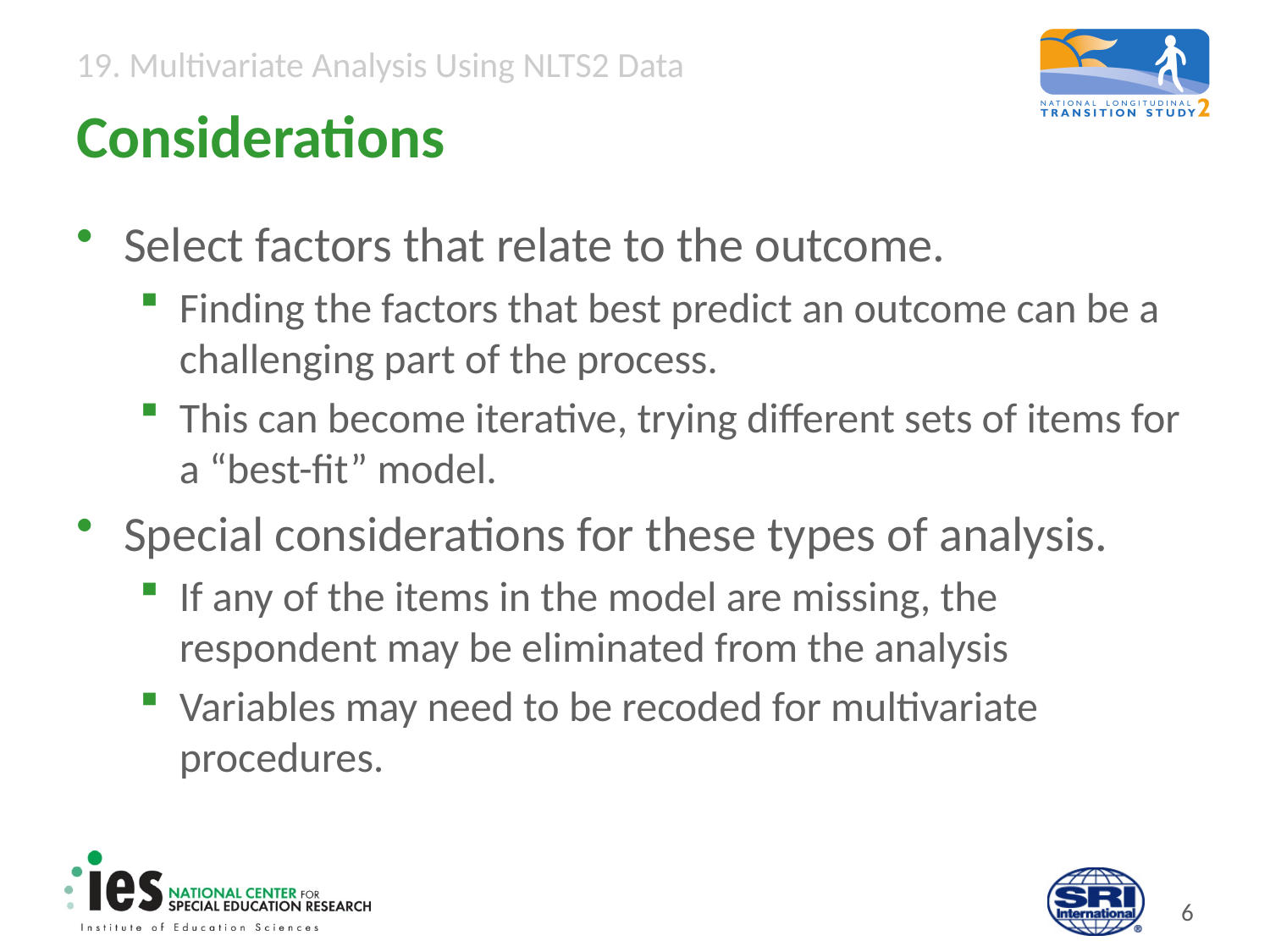

# Considerations
Select factors that relate to the outcome.
Finding the factors that best predict an outcome can be a challenging part of the process.
This can become iterative, trying different sets of items for a “best-fit” model.
Special considerations for these types of analysis.
If any of the items in the model are missing, the respondent may be eliminated from the analysis
Variables may need to be recoded for multivariate procedures.
6